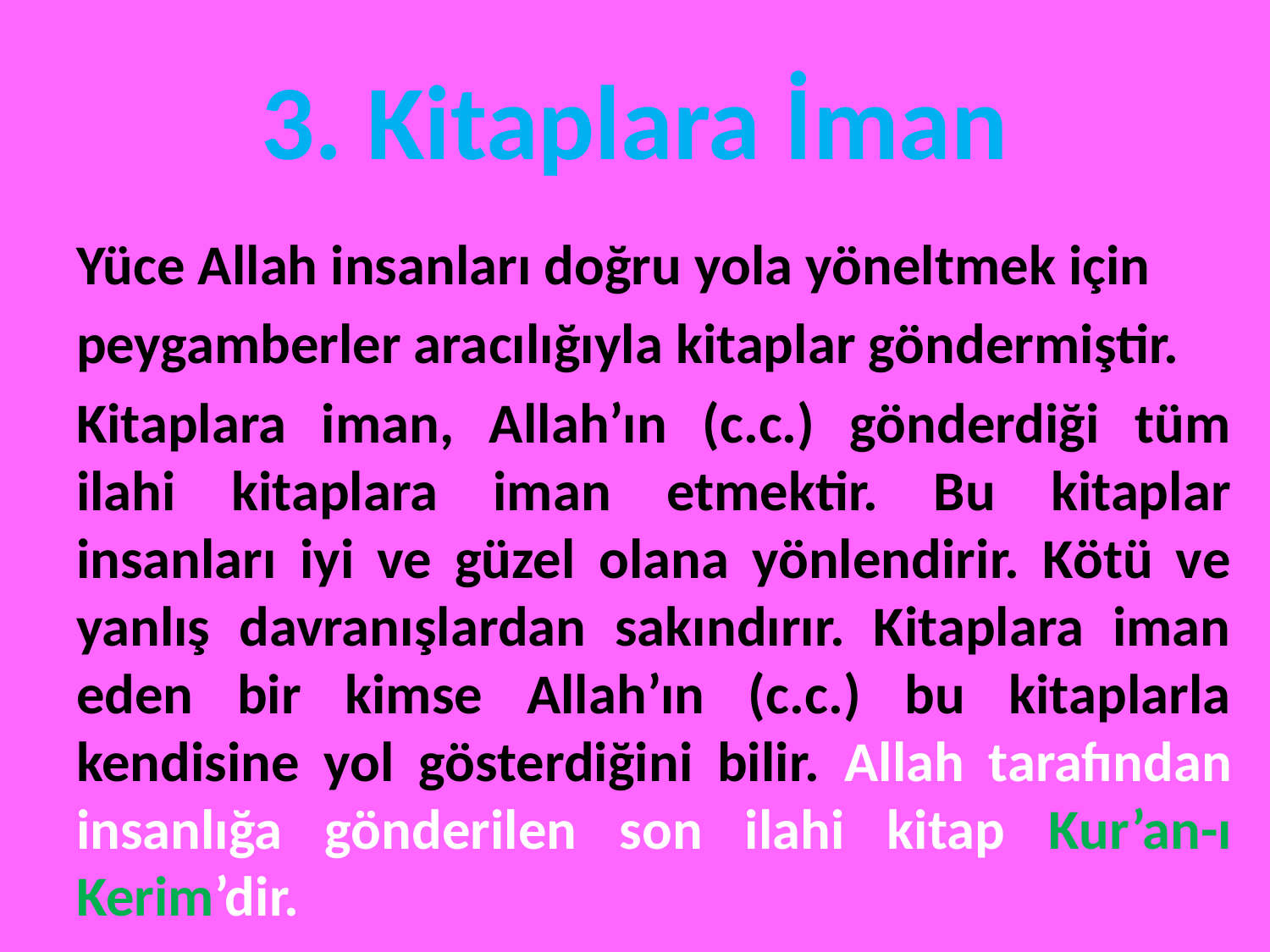

# 3. Kitaplara İman
Yüce Allah insanları doğru yola yöneltmek için
peygamberler aracılığıyla kitaplar göndermiştir.
Kitaplara iman, Allah’ın (c.c.) gönderdiği tüm ilahi kitaplara iman etmektir. Bu kitaplar insanları iyi ve güzel olana yönlendirir. Kötü ve yanlış davranışlardan sakındırır. Kitaplara iman eden bir kimse Allah’ın (c.c.) bu kitaplarla kendisine yol gösterdiğini bilir. Allah tarafından insanlığa gönderilen son ilahi kitap Kur’an-ı Kerim’dir.